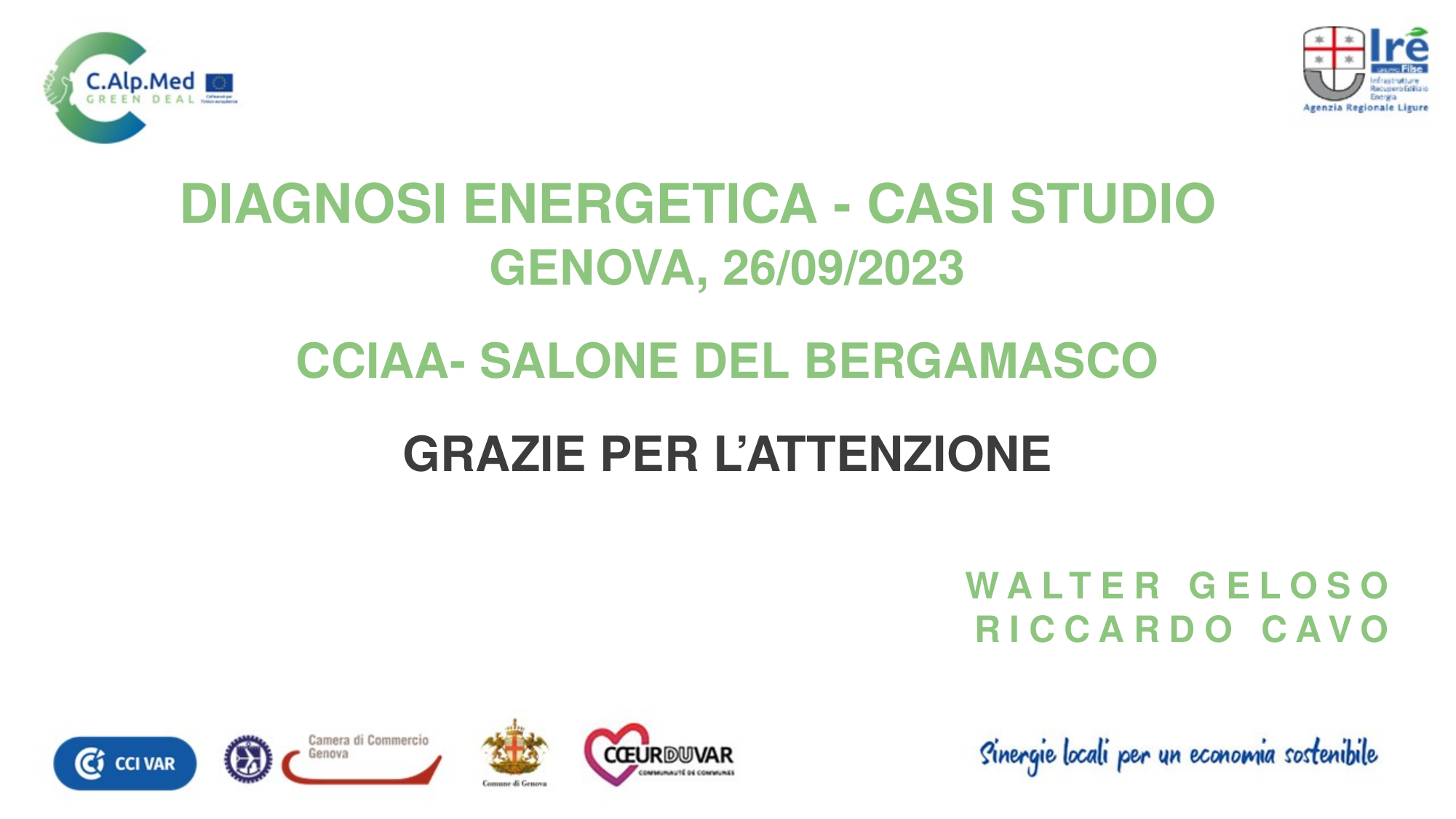

Diagnosi energetica - Casi studio
Genova, 26/09/2023

CCIAA- Salone del bergamasco

Grazie per l’attenzione

WALTER GELOSO
RICCARDO CAVO
53